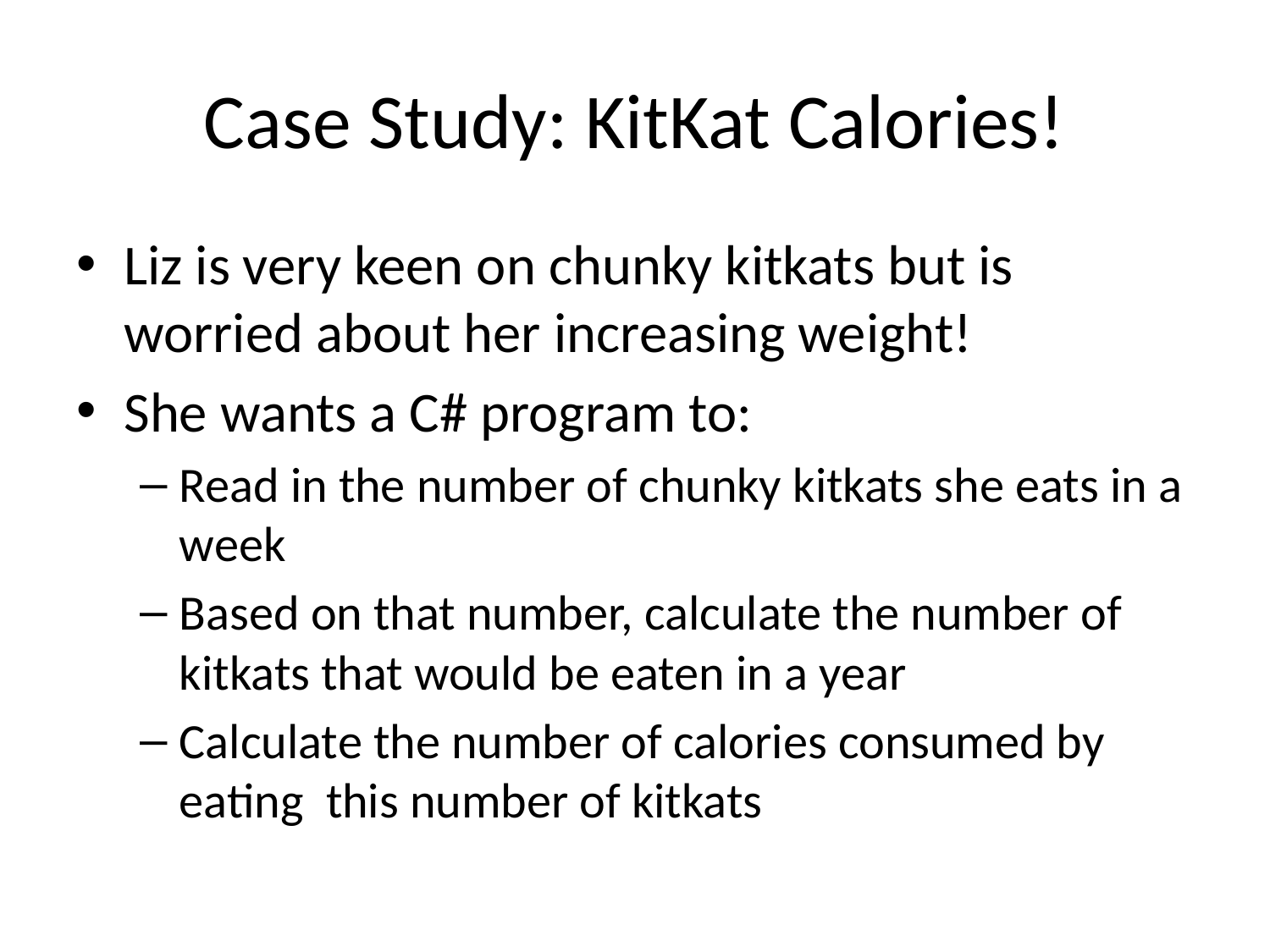

# Case Study: KitKat Calories!
Liz is very keen on chunky kitkats but is worried about her increasing weight!
She wants a C# program to:
Read in the number of chunky kitkats she eats in a week
Based on that number, calculate the number of kitkats that would be eaten in a year
Calculate the number of calories consumed by eating  this number of kitkats